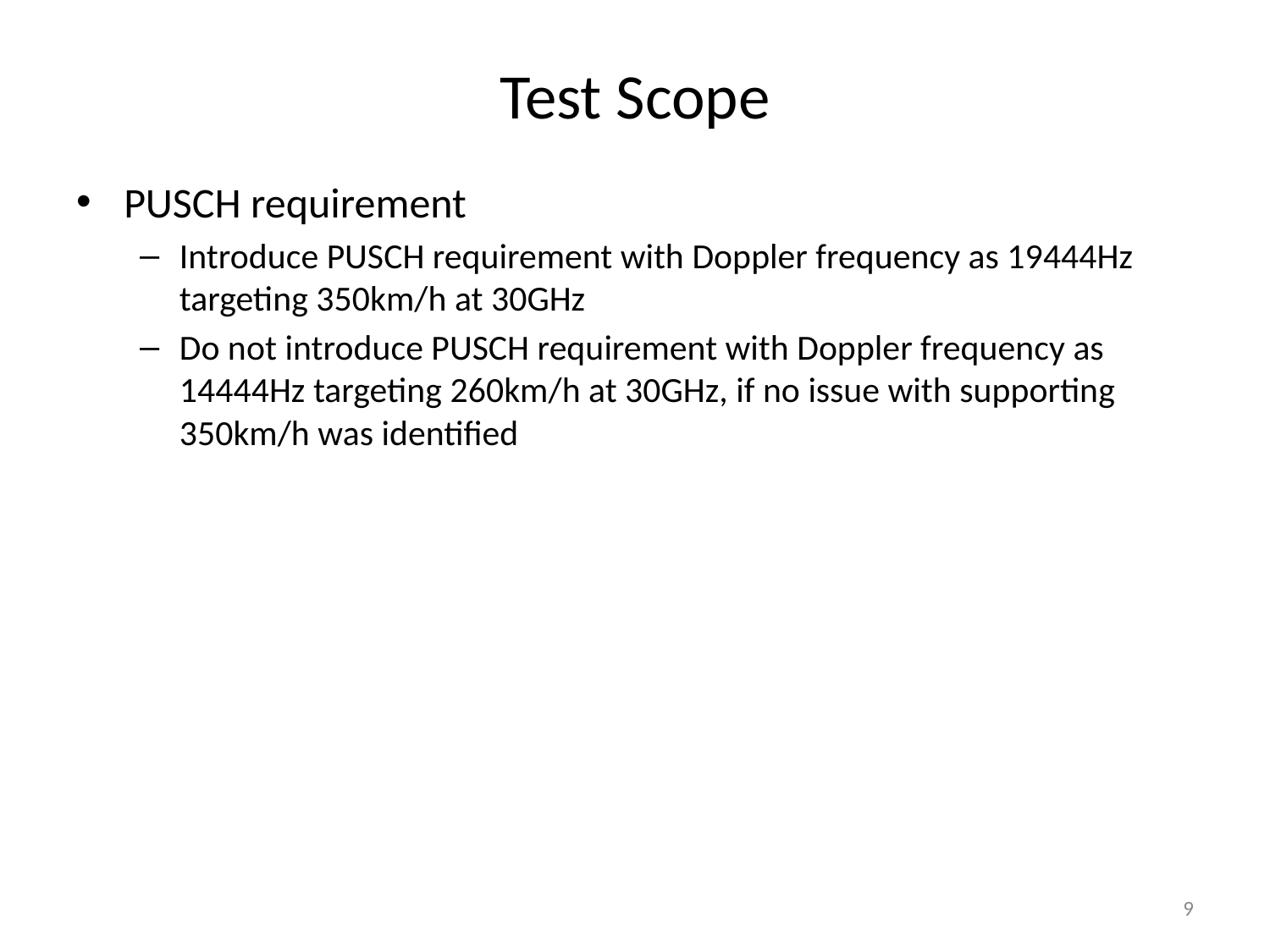

# Test Scope
PUSCH requirement
Introduce PUSCH requirement with Doppler frequency as 19444Hz targeting 350km/h at 30GHz
Do not introduce PUSCH requirement with Doppler frequency as 14444Hz targeting 260km/h at 30GHz, if no issue with supporting 350km/h was identified
9